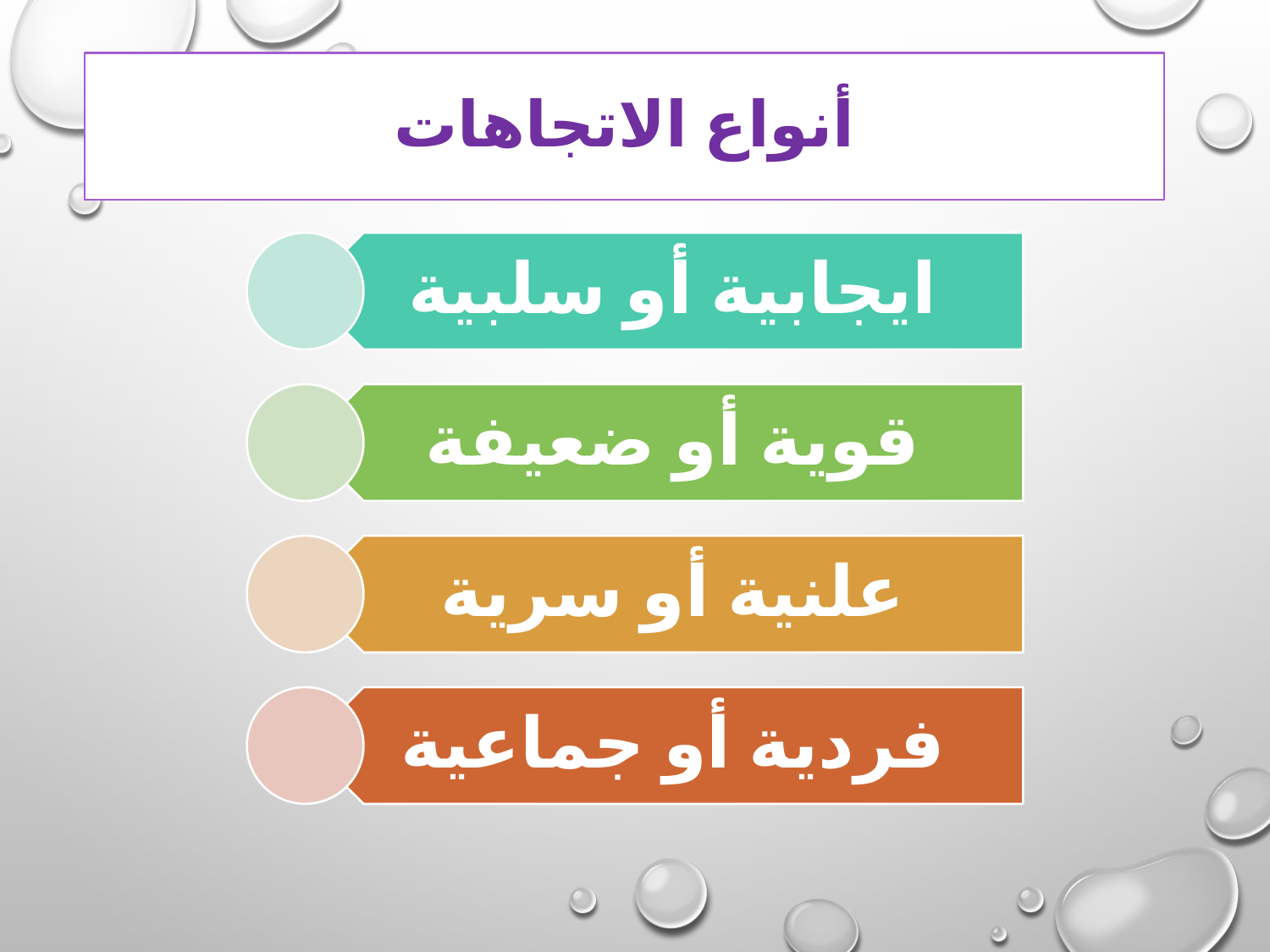

# أنواع الاتجاهات
ايجابية أو سلبية
قوية أو ضعيفة
علنية أو سرية
فردية أو جماعية